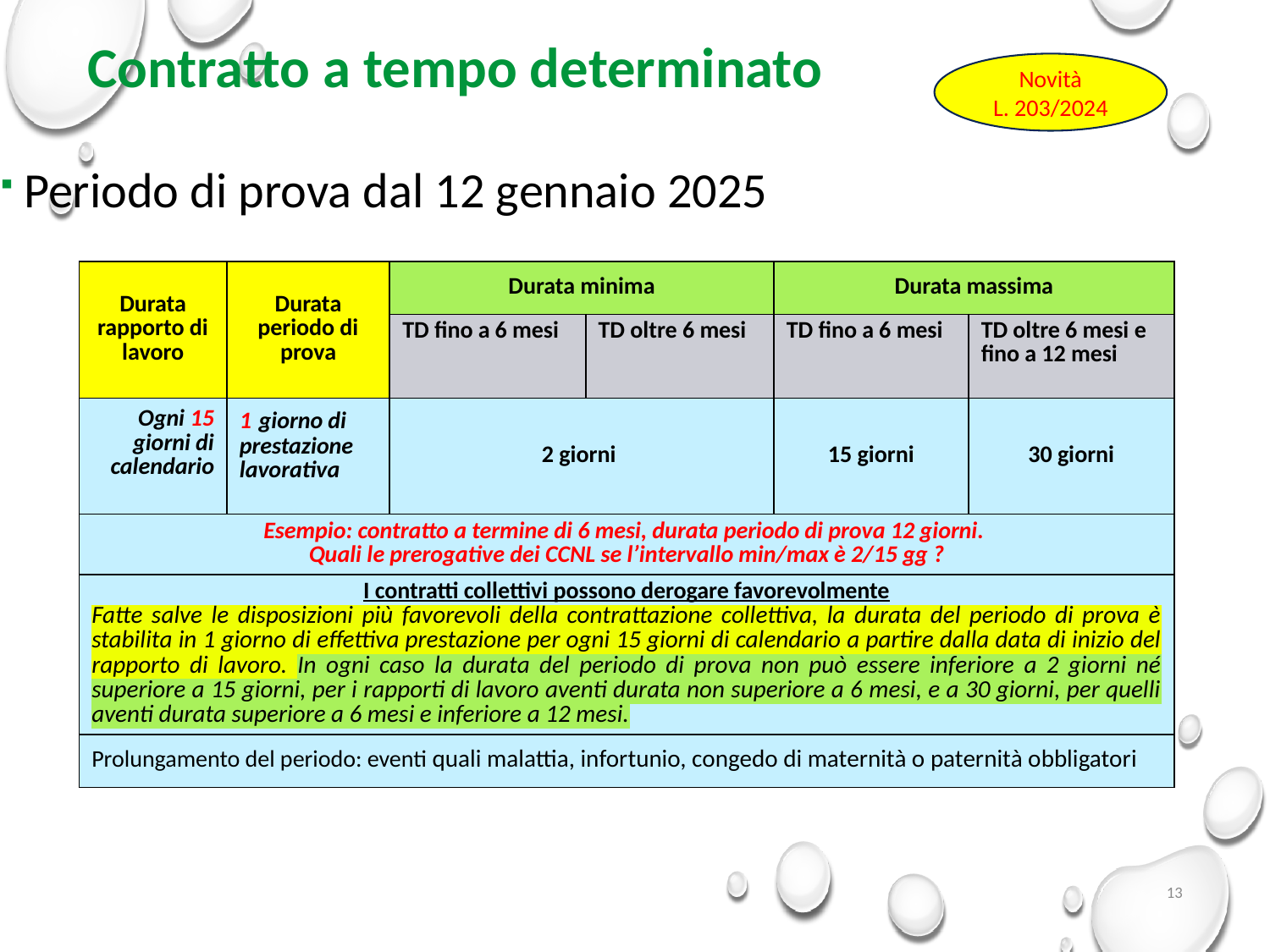

# Contratto a tempo determinato
Novità
L. 203/2024
Periodo di prova dal 12 gennaio 2025

| Durata rapporto di lavoro | Durata periodo di prova | Durata minima |  | Durata massima |  |
| --- | --- | --- | --- | --- | --- |
|  |  | TD fino a 6 mesi | TD oltre 6 mesi | TD fino a 6 mesi | TD oltre 6 mesi e fino a 12 mesi |
| Ogni 15 giorni di calendario | 1 giorno di prestazione lavorativa | 2 giorni |  | 15 giorni | 30 giorni |
| Esempio: contratto a termine di 6 mesi, durata periodo di prova 12 giorni. Quali le prerogative dei CCNL se l’intervallo min/max è 2/15 gg ? |  |  |  |  |  |
| I contratti collettivi possono derogare favorevolmente Fatte salve le disposizioni più favorevoli della contrattazione collettiva, la durata del periodo di prova è stabilita in 1 giorno di effettiva prestazione per ogni 15 giorni di calendario a partire dalla data di inizio del rapporto di lavoro. In ogni caso la durata del periodo di prova non può essere inferiore a 2 giorni né superiore a 15 giorni, per i rapporti di lavoro aventi durata non superiore a 6 mesi, e a 30 giorni, per quelli aventi durata superiore a 6 mesi e inferiore a 12 mesi. |  |  |  |  |  |
| Prolungamento del periodo: eventi quali malattia, infortunio, congedo di maternità o paternità obbligatori |  |  |  |  |  |
13